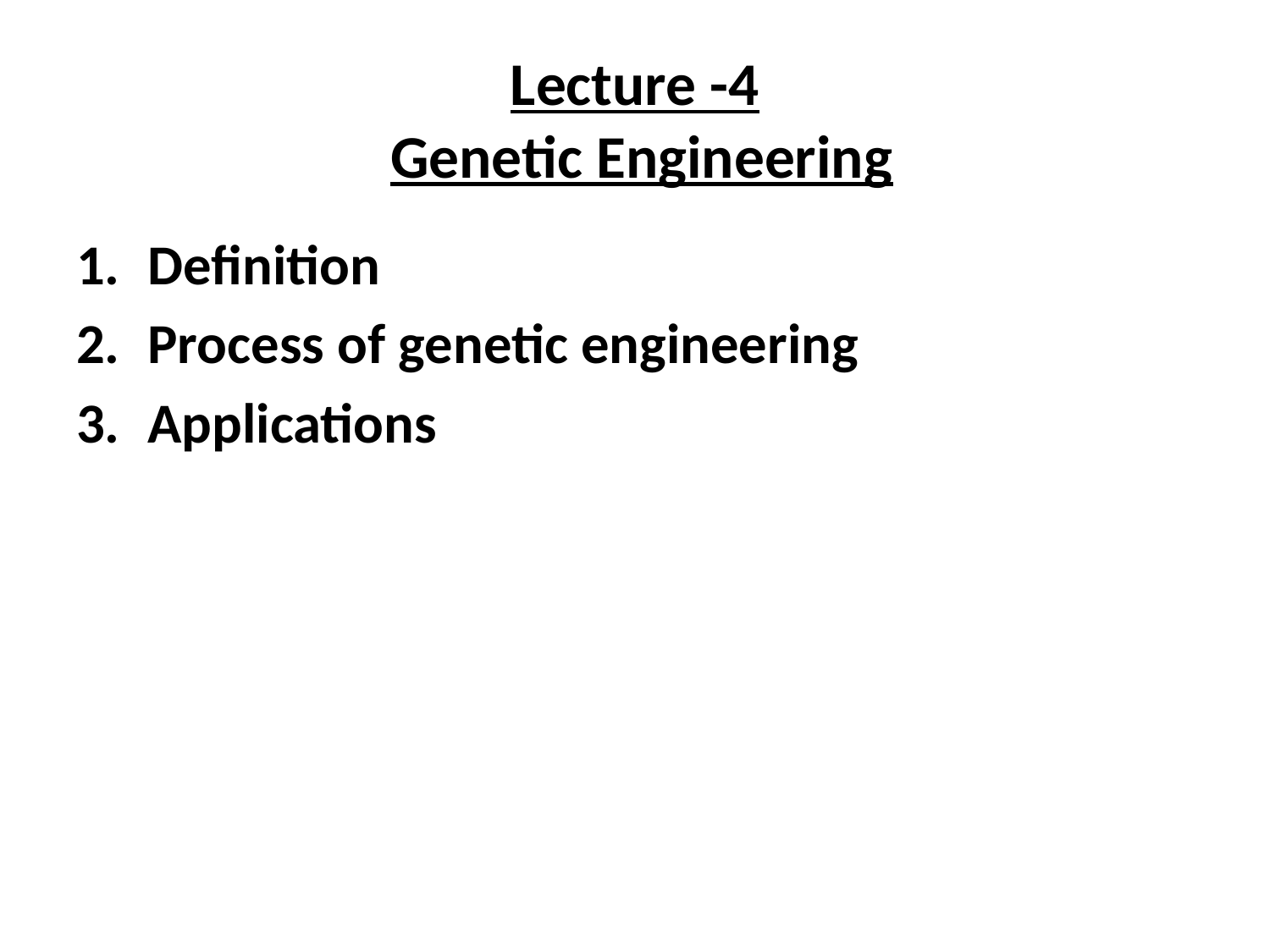

# Lecture -4 Genetic Engineering
Definition
Process of genetic engineering
Applications